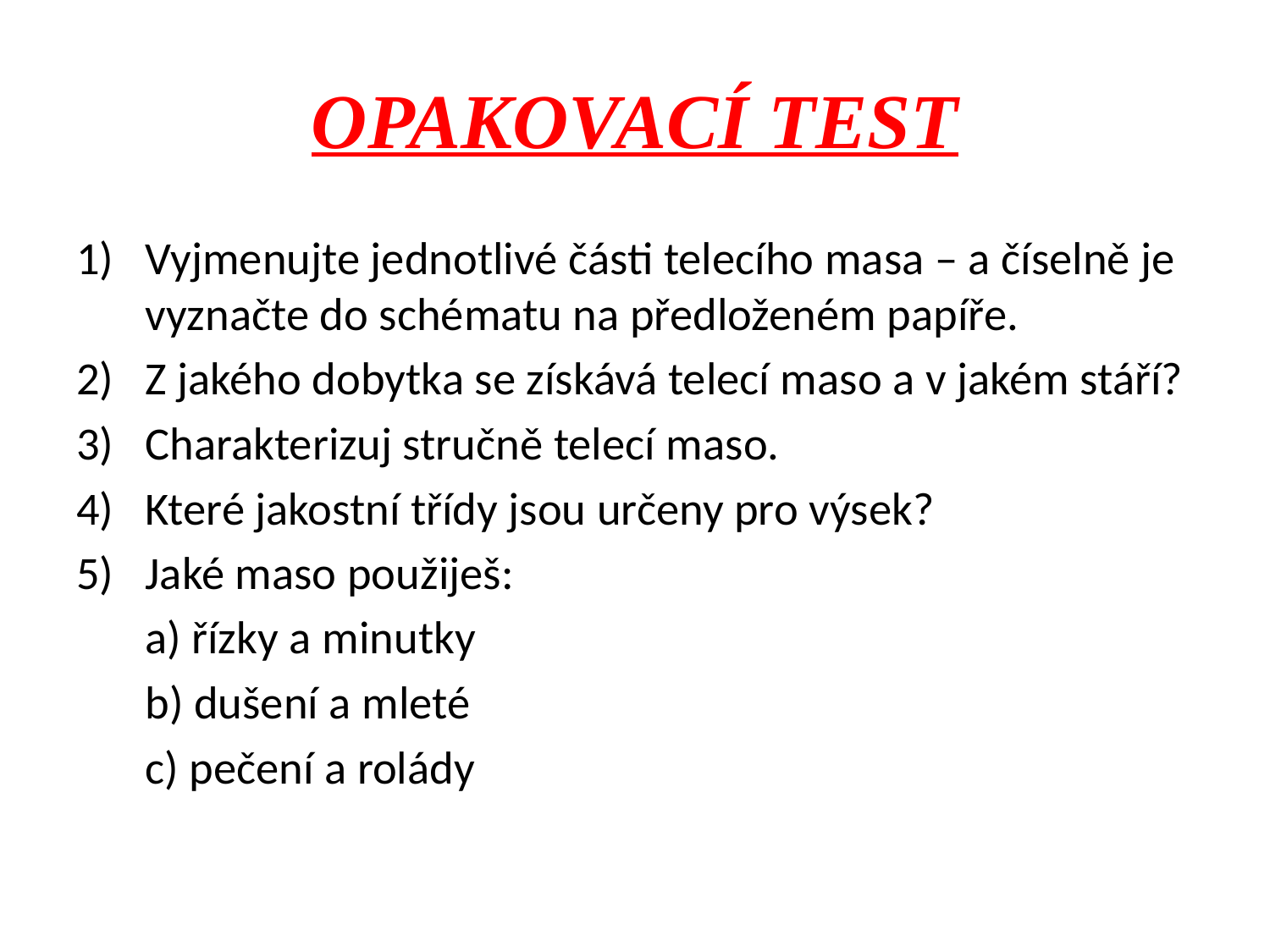

# OPAKOVACÍ TEST
Vyjmenujte jednotlivé části telecího masa – a číselně je vyznačte do schématu na předloženém papíře.
Z jakého dobytka se získává telecí maso a v jakém stáří?
Charakterizuj stručně telecí maso.
Které jakostní třídy jsou určeny pro výsek?
Jaké maso použiješ:
	a) řízky a minutky
	b) dušení a mleté
	c) pečení a rolády